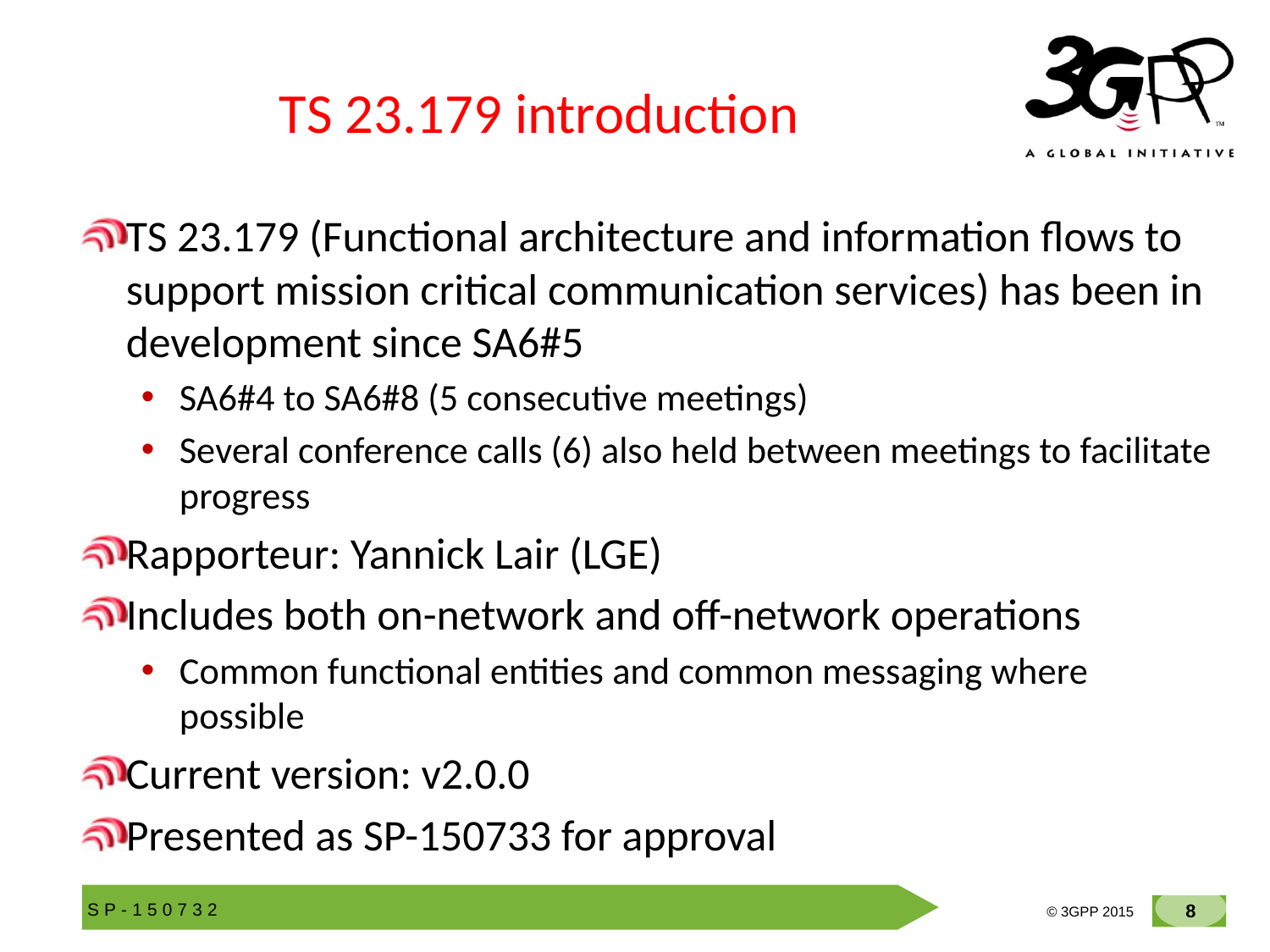

# TS 23.179 introduction
TS 23.179 (Functional architecture and information flows to support mission critical communication services) has been in development since SA6#5
SA6#4 to SA6#8 (5 consecutive meetings)
Several conference calls (6) also held between meetings to facilitate progress
Rapporteur: Yannick Lair (LGE)
Includes both on-network and off-network operations
Common functional entities and common messaging where possible
Current version: v2.0.0
Presented as SP-150733 for approval